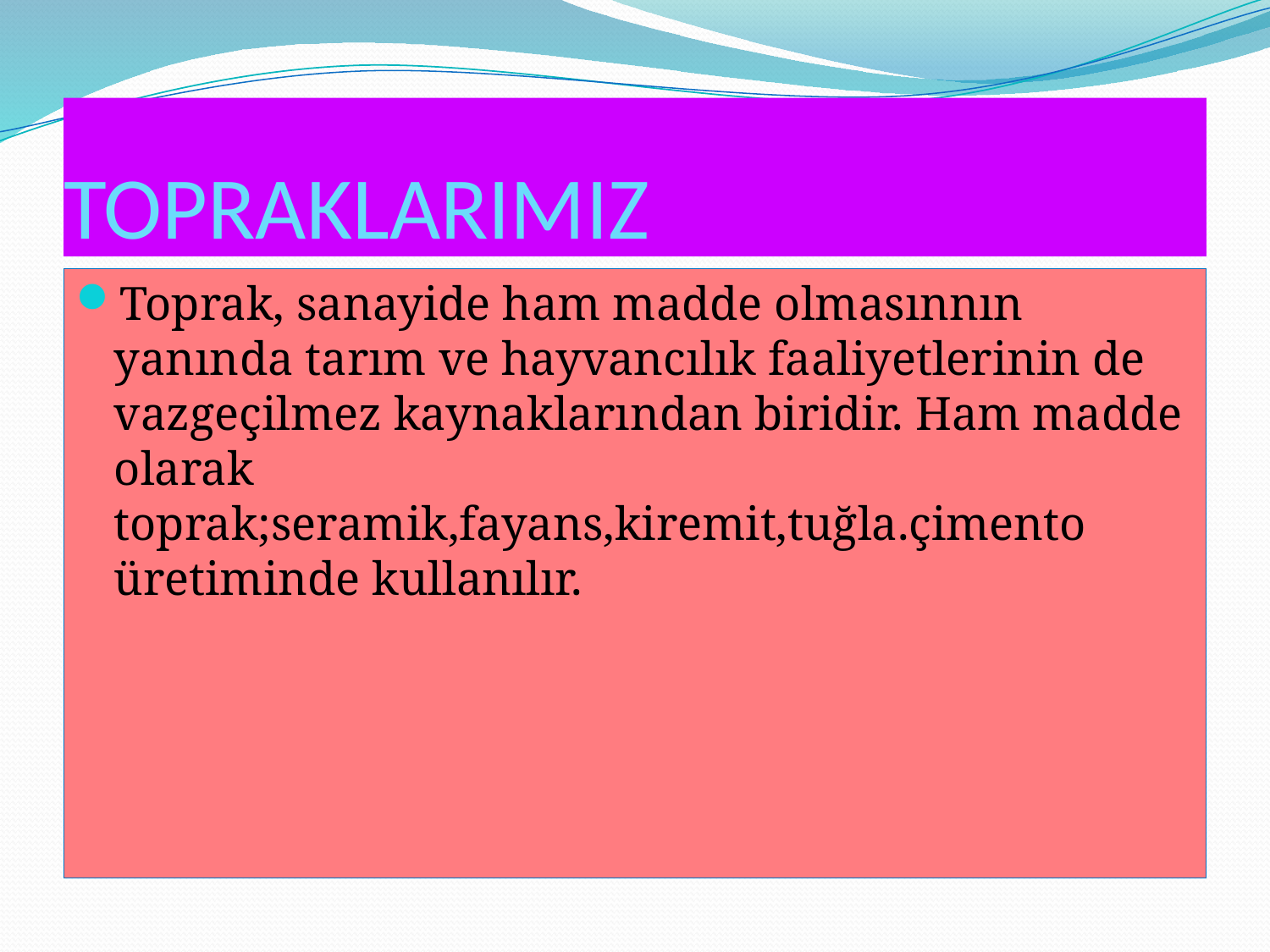

# TOPRAKLARIMIZ
Toprak, sanayide ham madde olmasınnın yanında tarım ve hayvancılık faaliyetlerinin de vazgeçilmez kaynaklarından biridir. Ham madde olarak toprak;seramik,fayans,kiremit,tuğla.çimento üretiminde kullanılır.